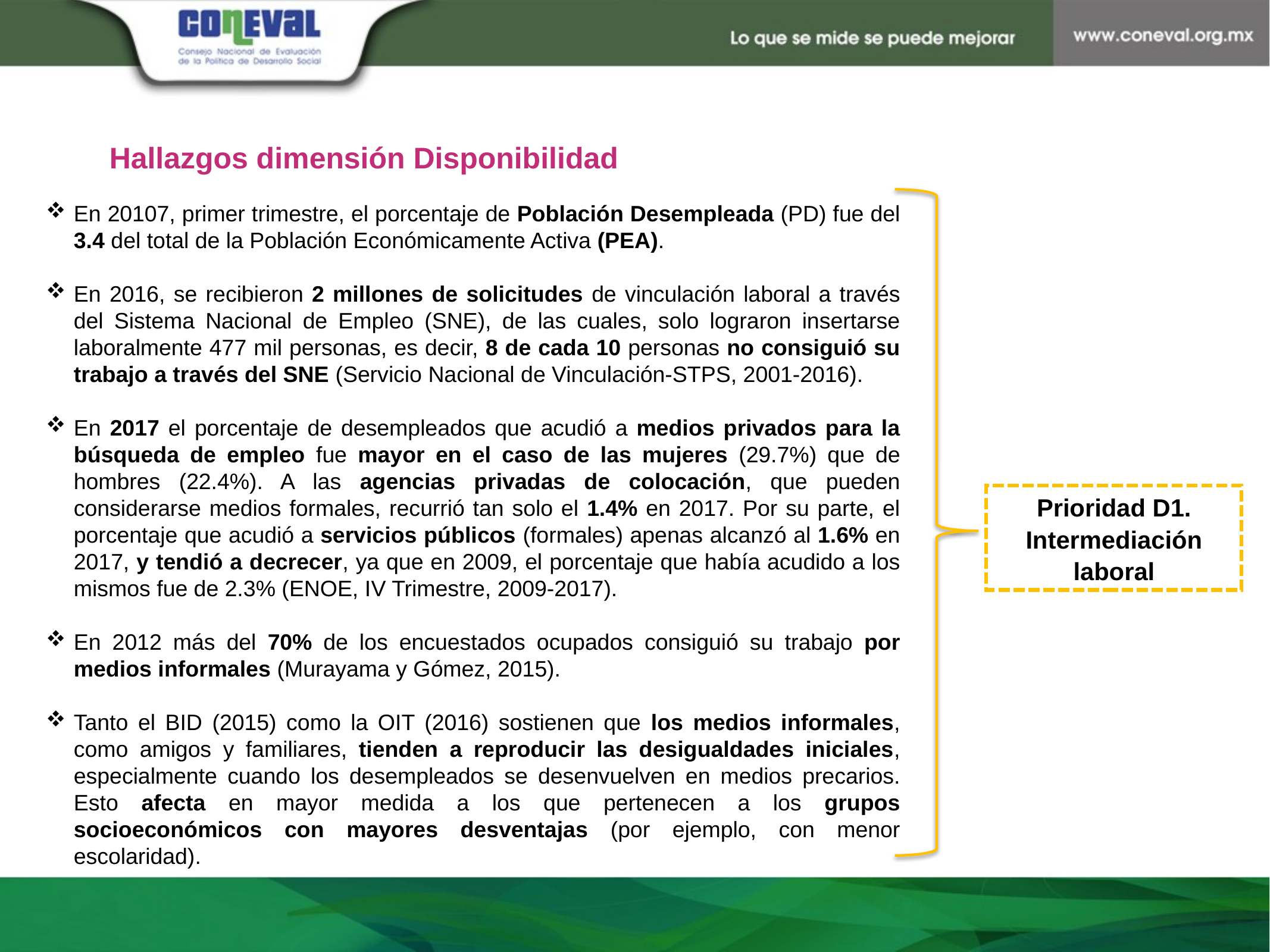

Hallazgos dimensión Disponibilidad

En 20107, primer trimestre, el porcentaje de Población Desempleada (PD) fue del 3.4 del total de la Población Económicamente Activa (PEA).

En 2016, se recibieron 2 millones de solicitudes de vinculación laboral a través del Sistema Nacional de Empleo (SNE), de las cuales, solo lograron insertarse laboralmente 477 mil personas, es decir, 8 de cada 10 personas no consiguió su trabajo a través del SNE (Servicio Nacional de Vinculación-STPS, 2001-2016).

En 2017 el porcentaje de desempleados que acudió a medios privados para la búsqueda de empleo fue mayor en el caso de las mujeres (29.7%) que de hombres (22.4%). A las agencias privadas de colocación, que pueden considerarse medios formales, recurrió tan solo el 1.4% en 2017. Por su parte, el porcentaje que acudió a servicios públicos (formales) apenas alcanzó al 1.6% en 2017, y tendió a decrecer, ya que en 2009, el porcentaje que había acudido a los mismos fue de 2.3% (ENOE, IV Trimestre, 2009-2017).

En 2012 más del 70% de los encuestados ocupados consiguió su trabajo por medios informales (Murayama y Gómez, 2015).

Tanto el BID (2015) como la OIT (2016) sostienen que los medios informales, como amigos y familiares, tienden a reproducir las desigualdades iniciales, especialmente cuando los desempleados se desenvuelven en medios precarios. Esto afecta en mayor medida a los que pertenecen a los grupos socioeconómicos con mayores desventajas (por ejemplo, con menor escolaridad).
Prioridad D1. Intermediación laboral